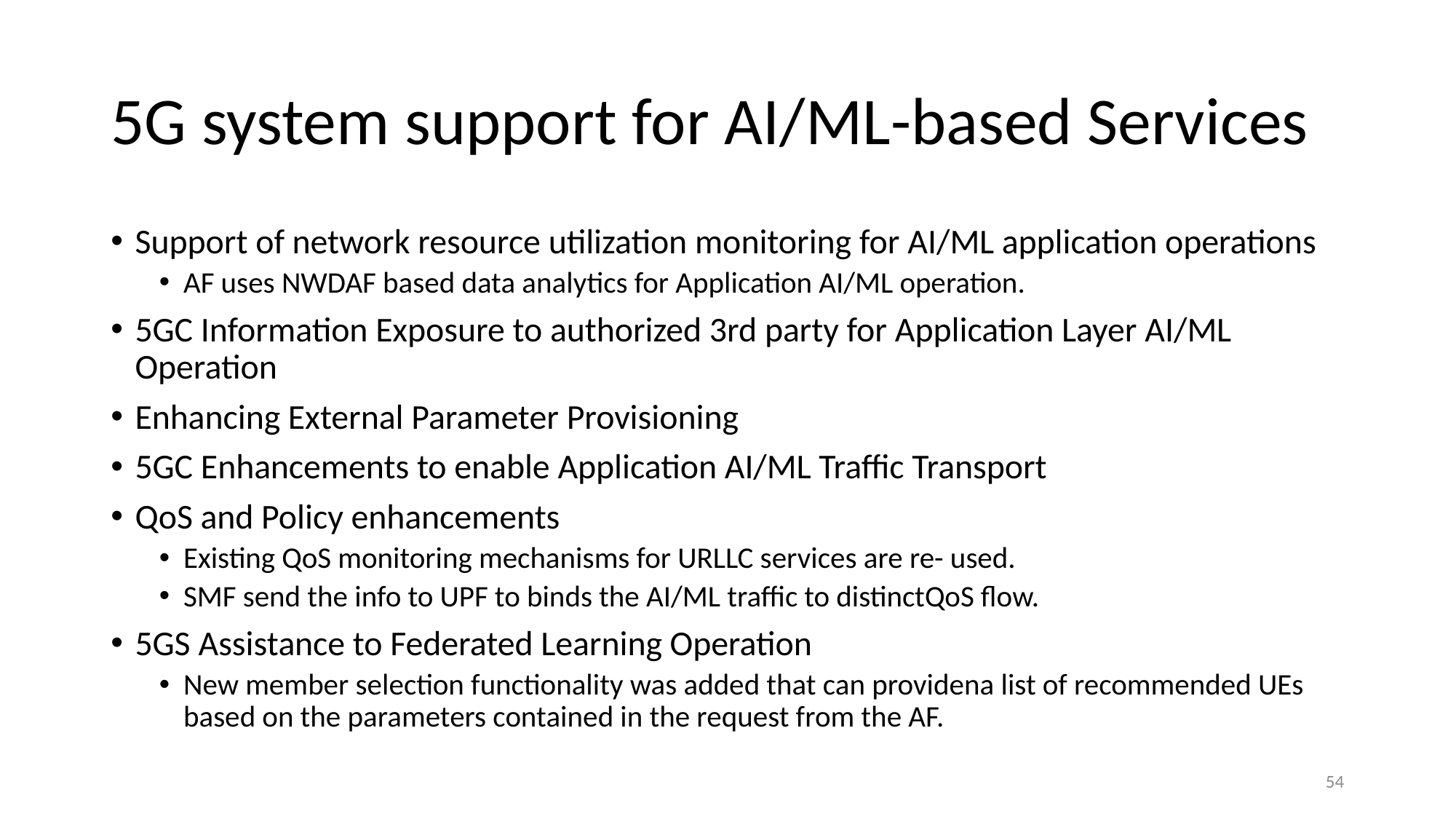

# 5G system support for AI/ML-based Services
Support of network resource utilization monitoring for AI/ML application operations
AF uses NWDAF based data analytics for Application AI/ML operation.
5GC Information Exposure to authorized 3rd party for Application Layer AI/ML Operation
Enhancing External Parameter Provisioning
5GC Enhancements to enable Application AI/ML Traffic Transport
QoS and Policy enhancements
Existing QoS monitoring mechanisms for URLLC services are re- used.
SMF send the info to UPF to binds the AI/ML traffic to distinctQoS flow.
5GS Assistance to Federated Learning Operation
New member selection functionality was added that can providena list of recommended UEs based on the parameters contained in the request from the AF.
54